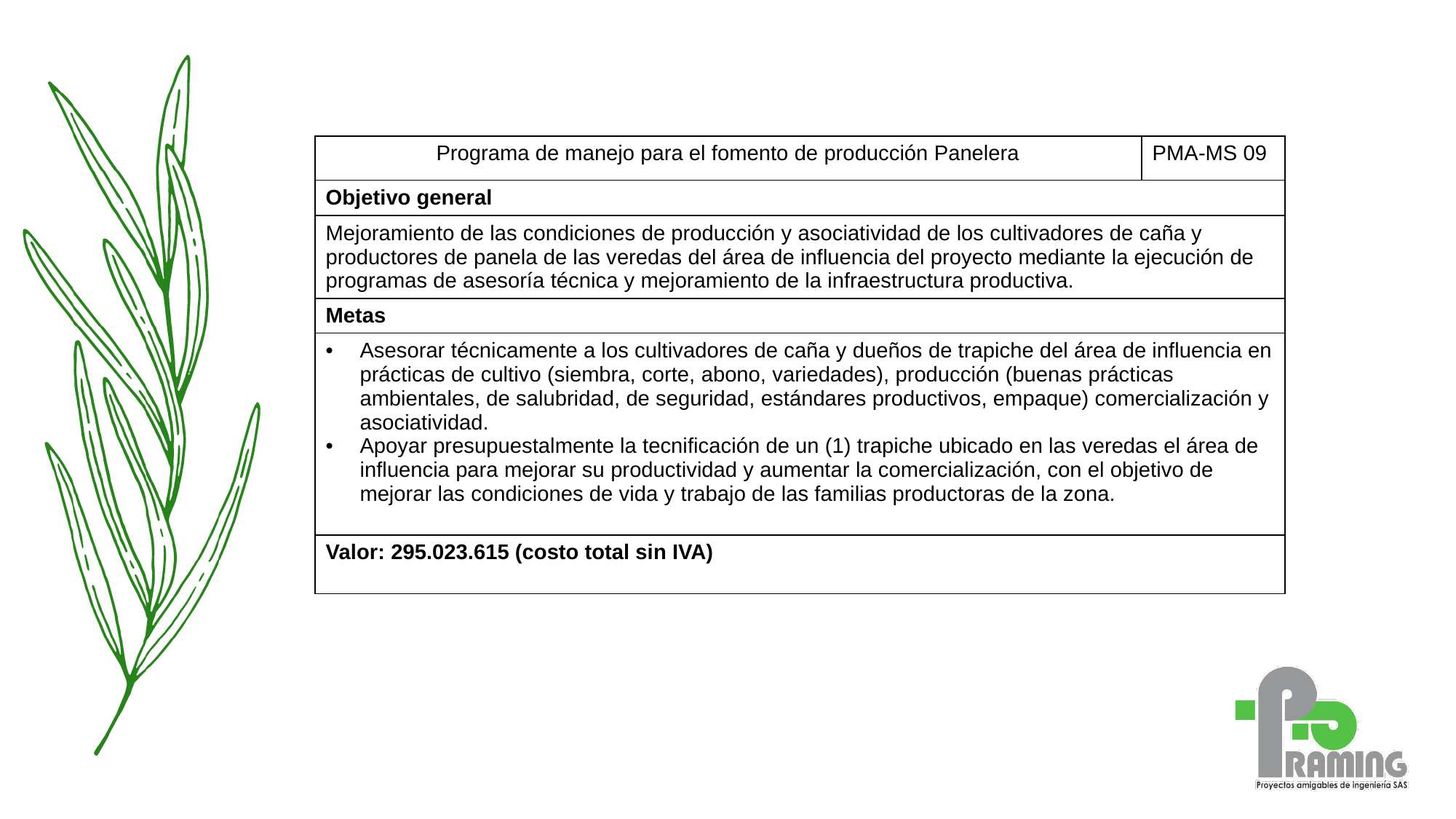

| Programa de manejo para el fomento de producción Panelera | PMA-MS 09 |
| --- | --- |
| Objetivo general |  |
| Mejoramiento de las condiciones de producción y asociatividad de los cultivadores de caña y productores de panela de las veredas del área de influencia del proyecto mediante la ejecución de programas de asesoría técnica y mejoramiento de la infraestructura productiva. |  |
| Metas |  |
| Asesorar técnicamente a los cultivadores de caña y dueños de trapiche del área de influencia en prácticas de cultivo (siembra, corte, abono, variedades), producción (buenas prácticas ambientales, de salubridad, de seguridad, estándares productivos, empaque) comercialización y asociatividad. Apoyar presupuestalmente la tecnificación de un (1) trapiche ubicado en las veredas el área de influencia para mejorar su productividad y aumentar la comercialización, con el objetivo de mejorar las condiciones de vida y trabajo de las familias productoras de la zona. |  |
| Valor: 295.023.615 (costo total sin IVA) |  |